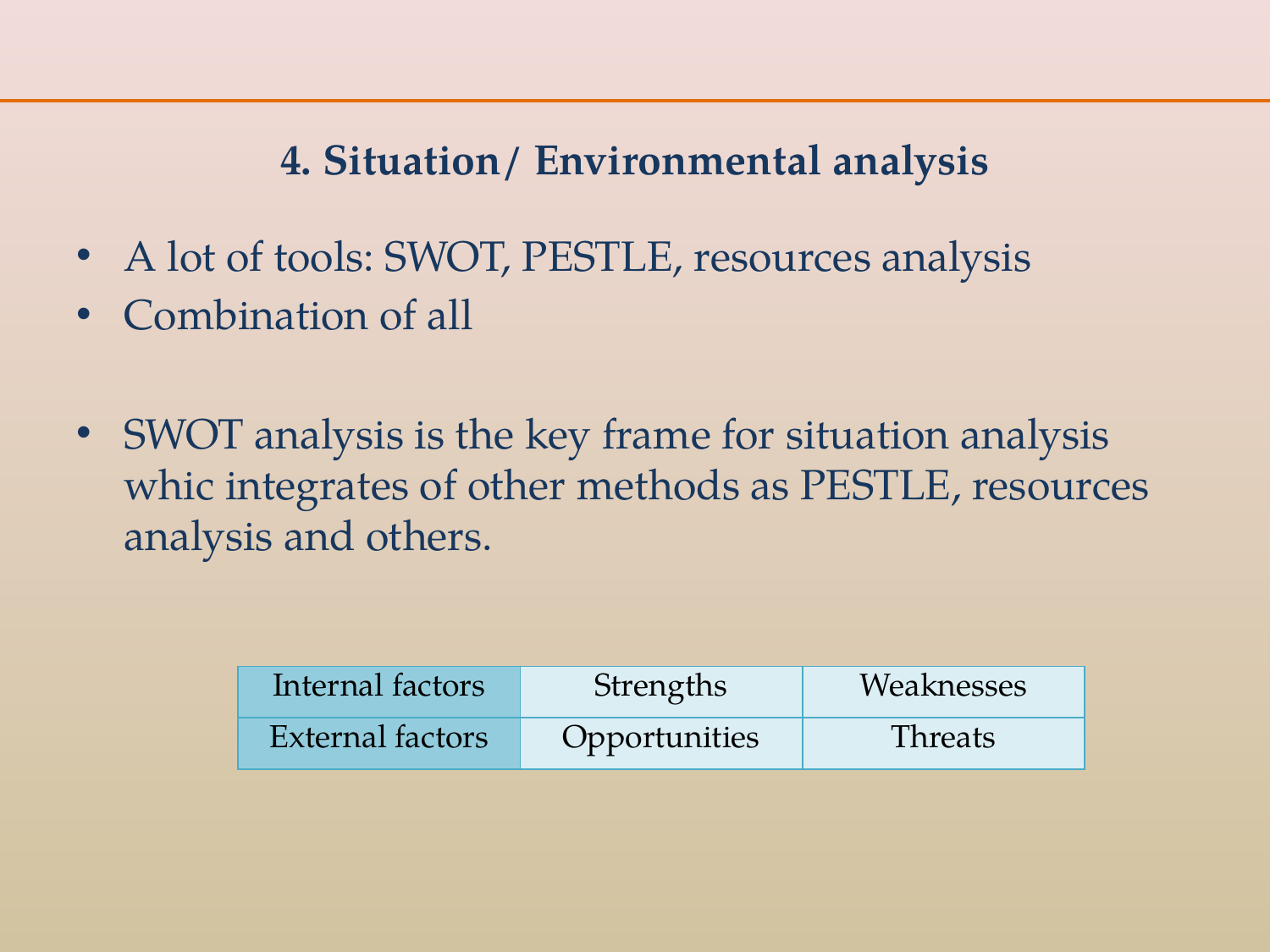

# 4. Situation/ Environmental analysis
A lot of tools: SWOT, PESTLE, resources analysis
Combination of all

SWOT analysis is the key frame for situation analysis whic integrates of other methods as PESTLE, resources analysis and others.
| Internal factors | Strengths | Weaknesses |
| --- | --- | --- |
| External factors | Opportunities | Threats |